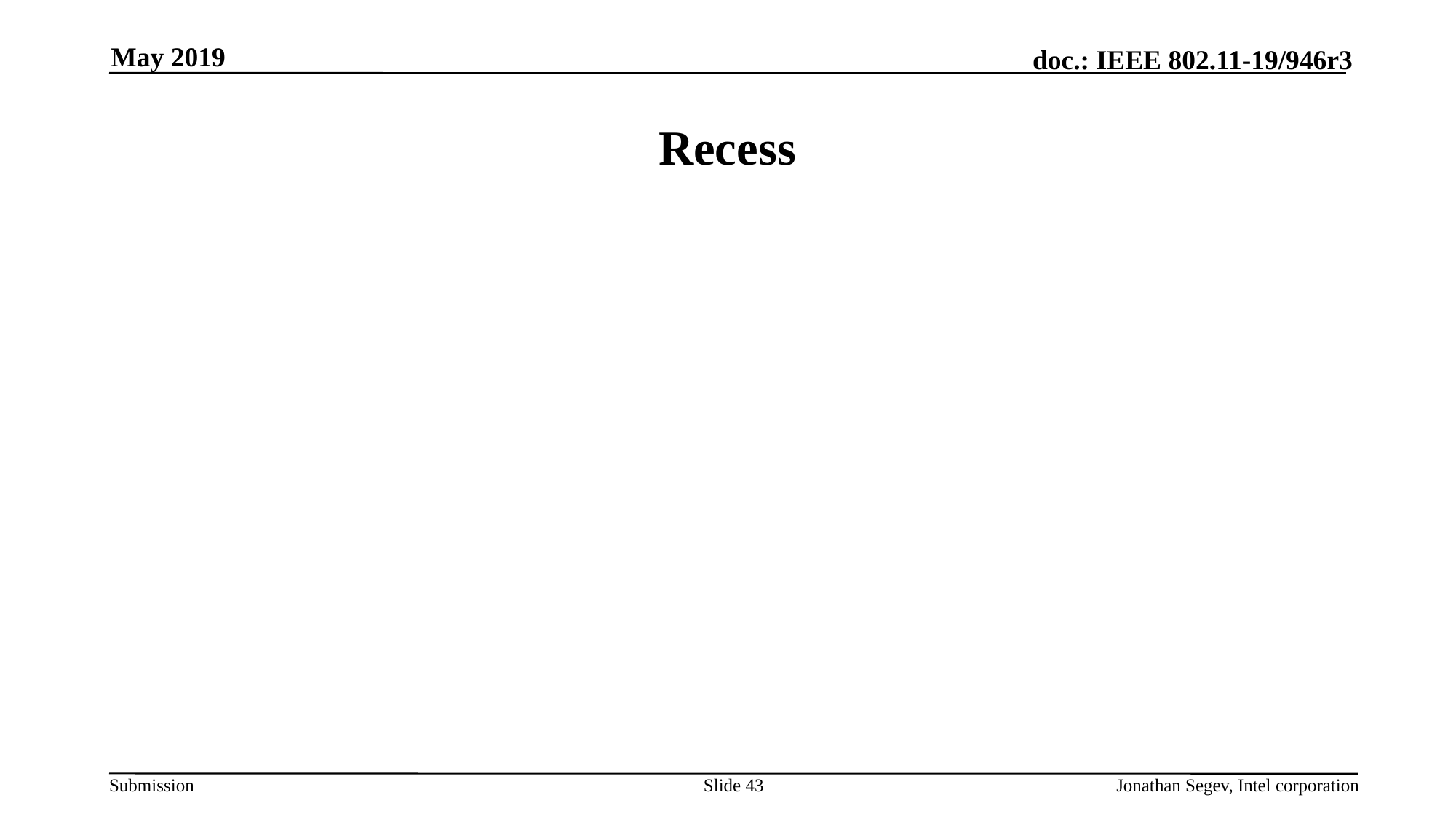

May 2019
# Recess

Slide 43
Jonathan Segev, Intel corporation